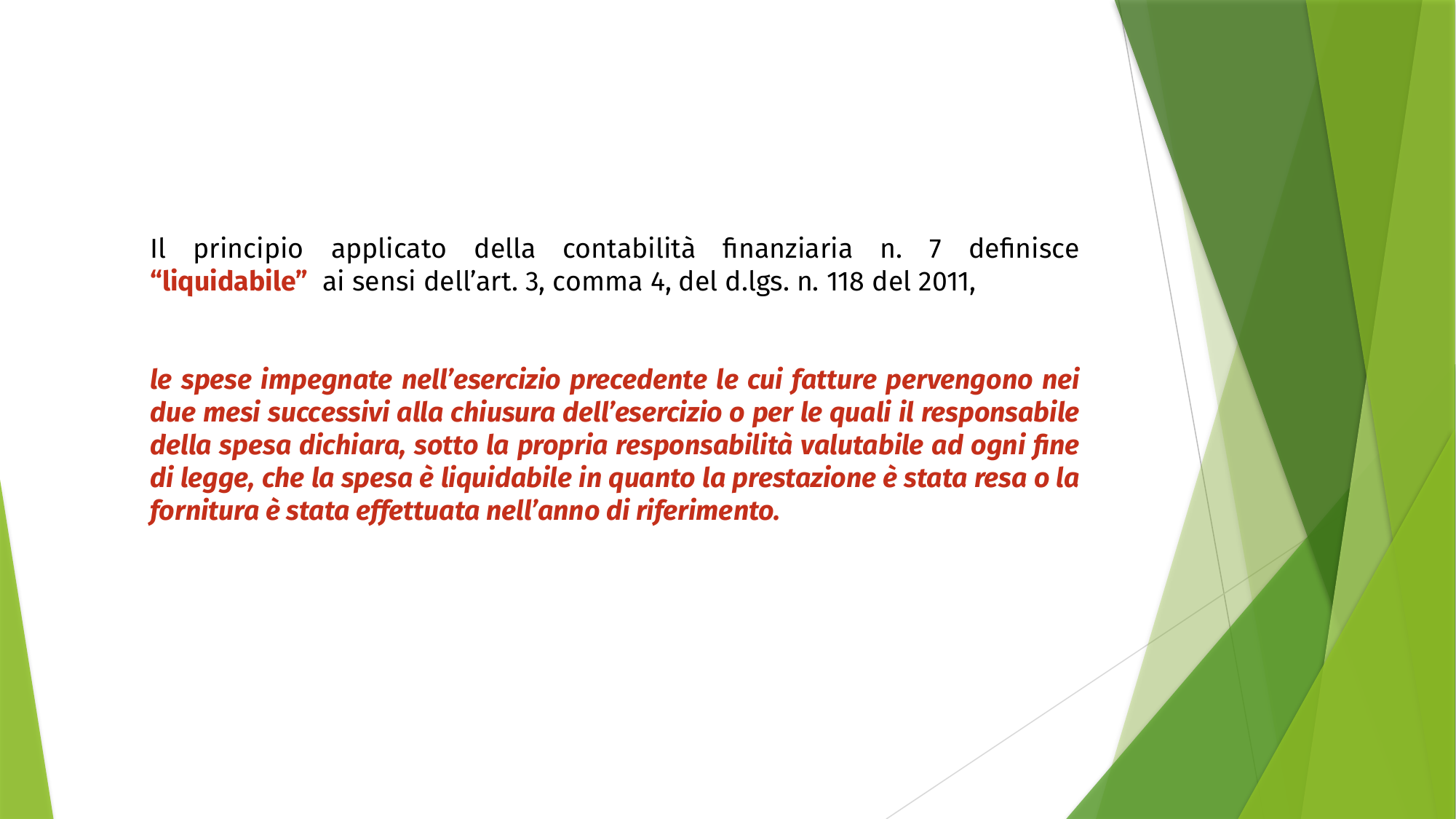

Il principio applicato della contabilità finanziaria n. 7 definisce “liquidabile”  ai sensi dell’art. 3, comma 4, del d.lgs. n. 118 del 2011,

le spese impegnate nell’esercizio precedente le cui fatture pervengono nei due mesi successivi alla chiusura dell’esercizio o per le quali il responsabile della spesa dichiara, sotto la propria responsabilità valutabile ad ogni fine di legge, che la spesa è liquidabile in quanto la prestazione è stata resa o la fornitura è stata effettuata nell’anno di riferimento.